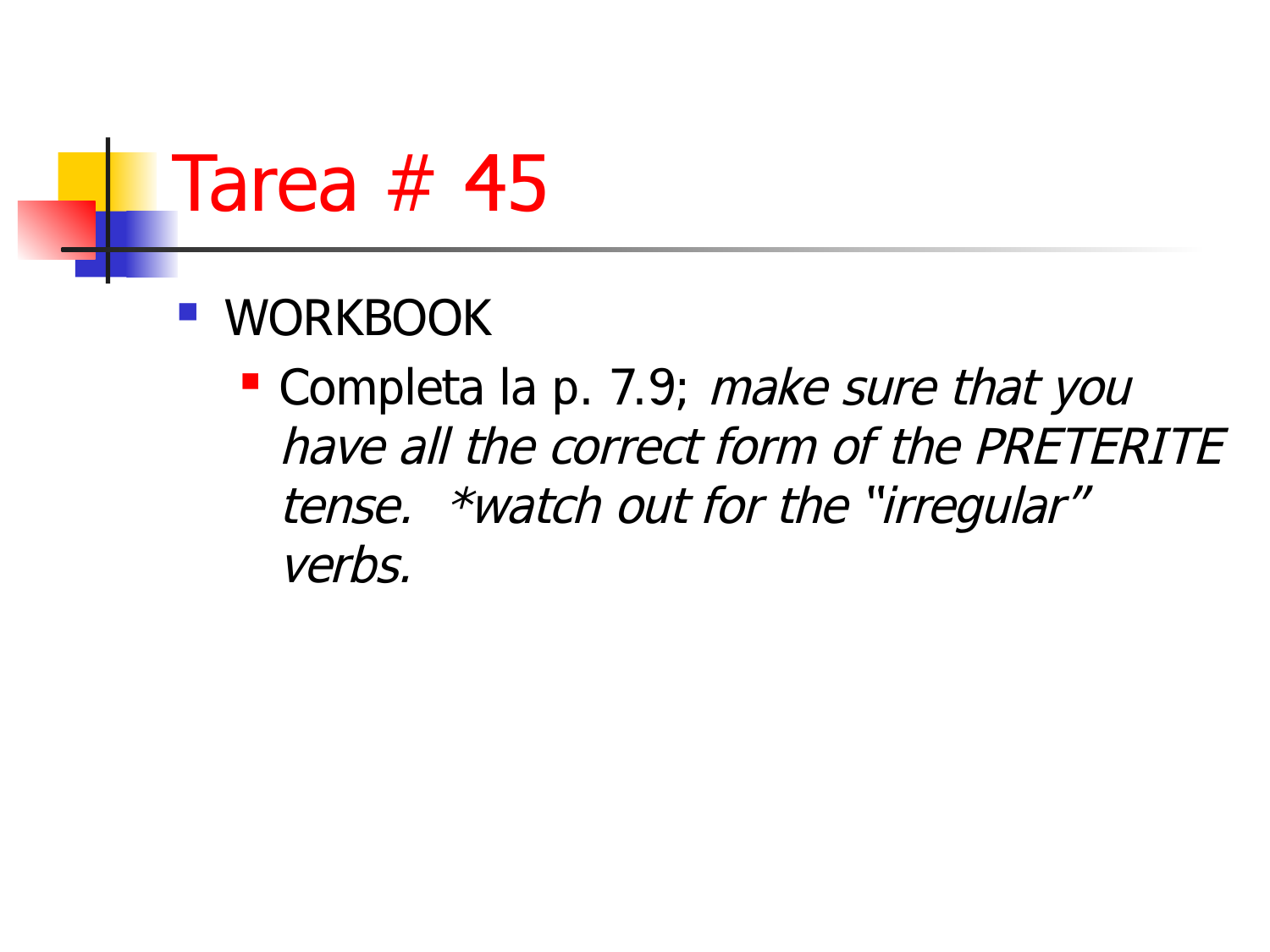

# Tarea # 45
WORKBOOK
Completa la p. 7.9; make sure that you have all the correct form of the PRETERITE tense.  *watch out for the “irregular”  verbs.